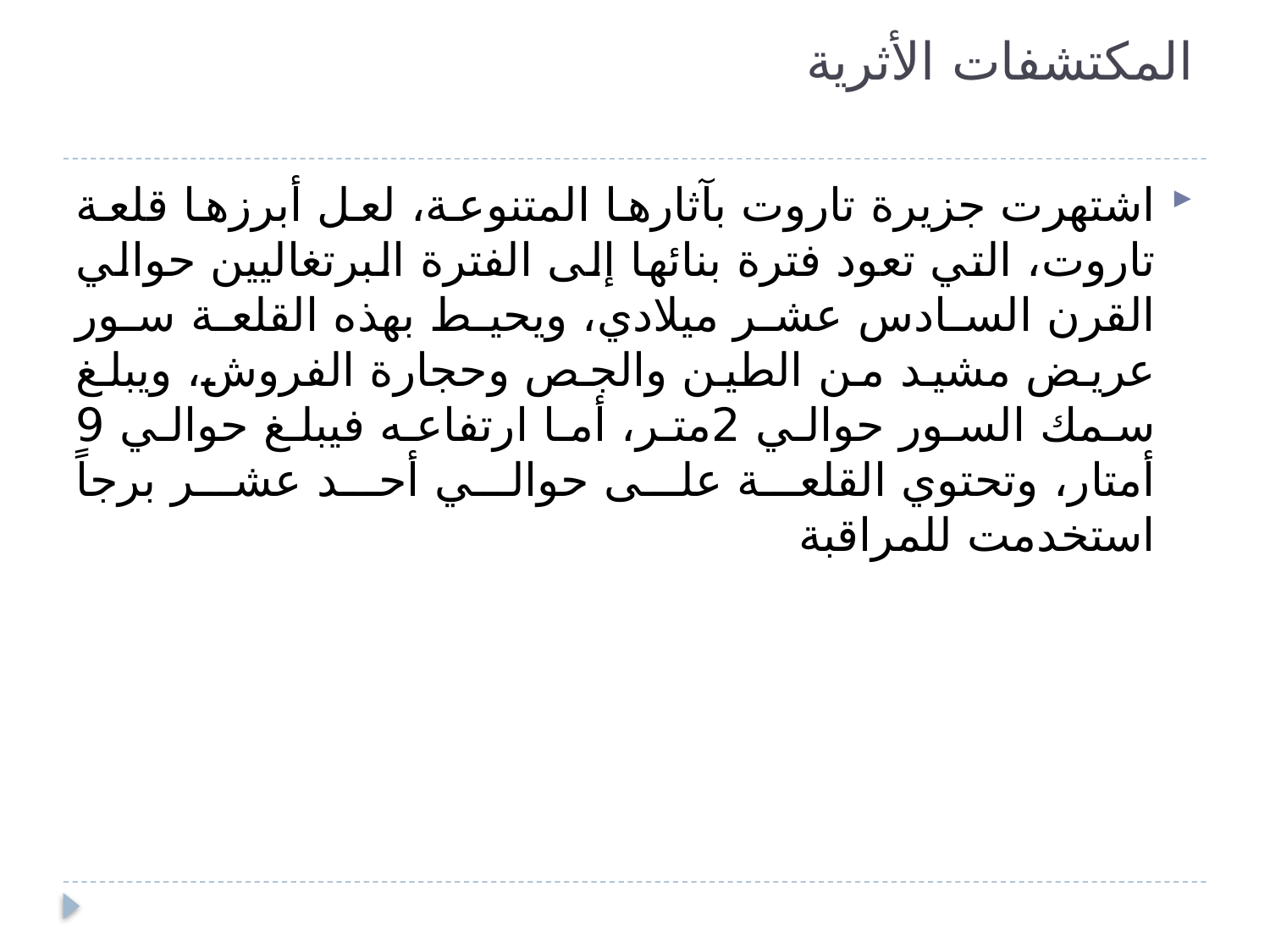

# المكتشفات الأثرية
اشتهرت جزيرة تاروت بآثارها المتنوعة، لعل أبرزها قلعة تاروت، التي تعود فترة بنائها إلى الفترة البرتغاليين حوالي القرن السادس عشر ميلادي، ويحيط بهذه القلعة سور عريض مشيد من الطين والجص وحجارة الفروش، ويبلغ سمك السور حوالي 2متر، أما ارتفاعه فيبلغ حوالي 9 أمتار، وتحتوي القلعة على حوالي أحد عشر برجاً استخدمت للمراقبة